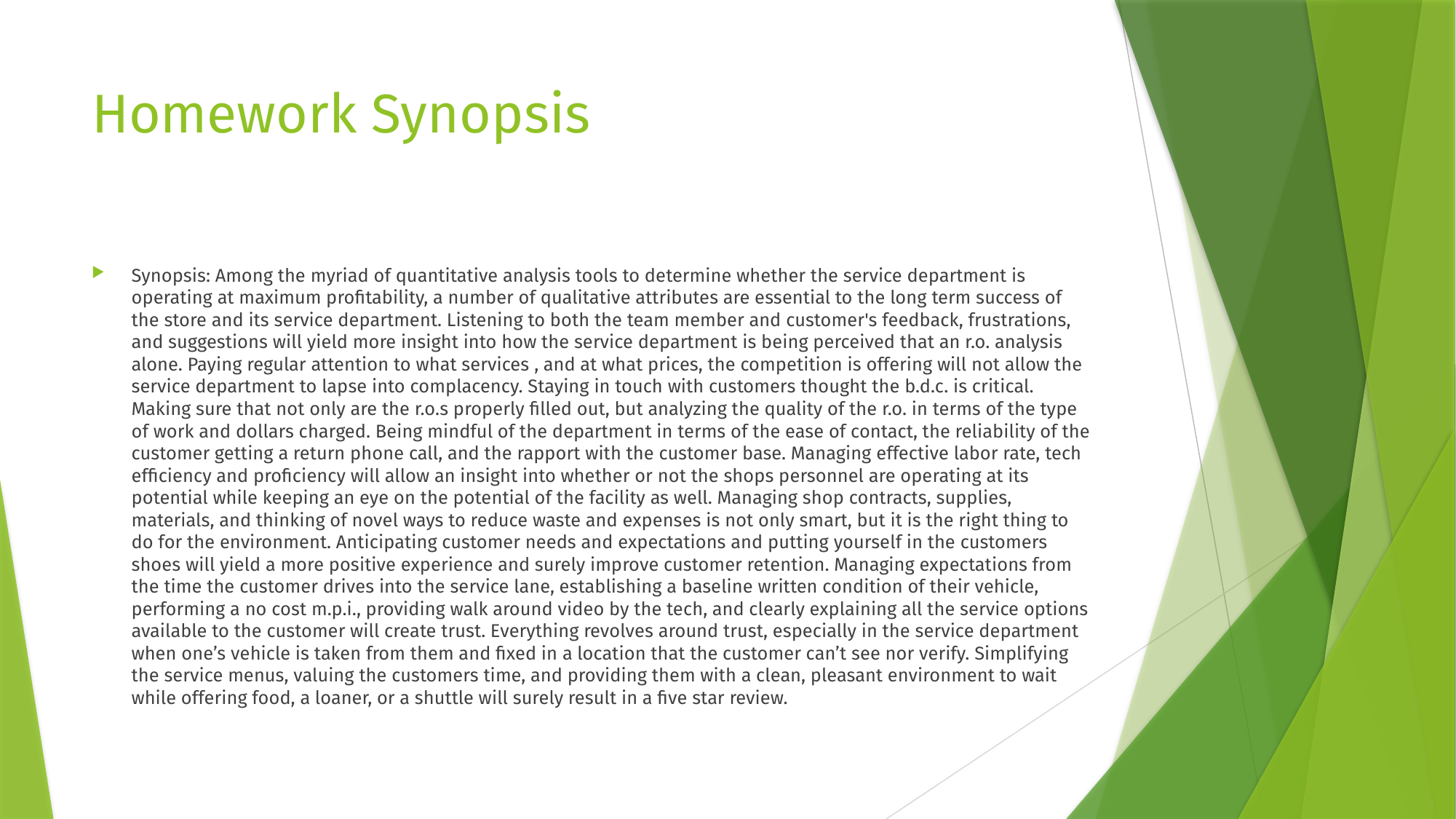

# Homework Synopsis
Synopsis: Among the myriad of quantitative analysis tools to determine whether the service department is operating at maximum profitability, a number of qualitative attributes are essential to the long term success of the store and its service department. Listening to both the team member and customer's feedback, frustrations, and suggestions will yield more insight into how the service department is being perceived that an r.o. analysis alone. Paying regular attention to what services , and at what prices, the competition is offering will not allow the service department to lapse into complacency. Staying in touch with customers thought the b.d.c. is critical. Making sure that not only are the r.o.s properly filled out, but analyzing the quality of the r.o. in terms of the type of work and dollars charged. Being mindful of the department in terms of the ease of contact, the reliability of the customer getting a return phone call, and the rapport with the customer base. Managing effective labor rate, tech efficiency and proficiency will allow an insight into whether or not the shops personnel are operating at its potential while keeping an eye on the potential of the facility as well. Managing shop contracts, supplies, materials, and thinking of novel ways to reduce waste and expenses is not only smart, but it is the right thing to do for the environment. Anticipating customer needs and expectations and putting yourself in the customers shoes will yield a more positive experience and surely improve customer retention. Managing expectations from the time the customer drives into the service lane, establishing a baseline written condition of their vehicle, performing a no cost m.p.i., providing walk around video by the tech, and clearly explaining all the service options available to the customer will create trust. Everything revolves around trust, especially in the service department when one’s vehicle is taken from them and fixed in a location that the customer can’t see nor verify. Simplifying the service menus, valuing the customers time, and providing them with a clean, pleasant environment to wait while offering food, a loaner, or a shuttle will surely result in a five star review.